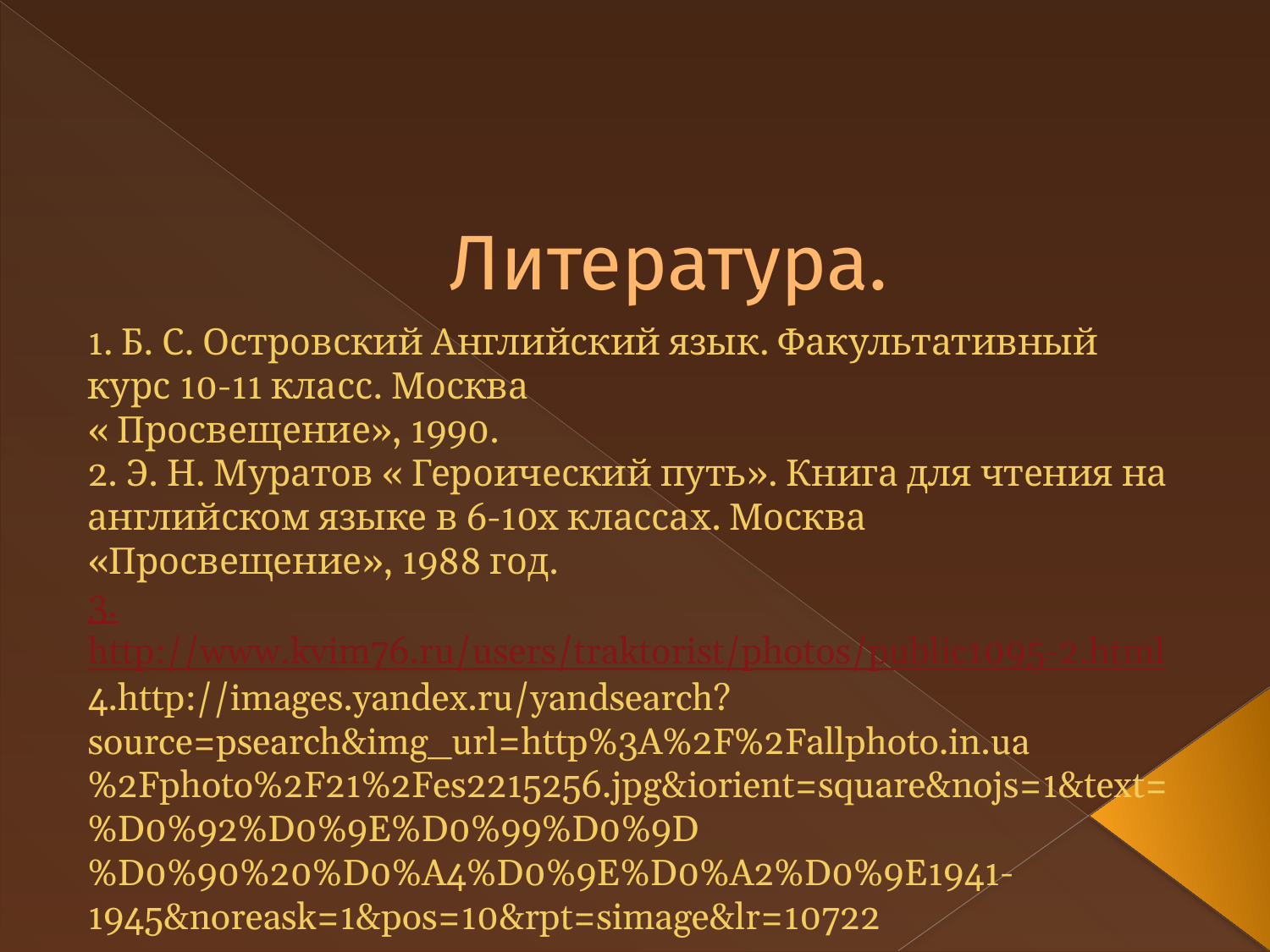

# Литература.
1. Б. С. Островский Английский язык. Факультативный курс 10-11 класс. Москва
« Просвещение», 1990.
2. Э. Н. Муратов « Героический путь». Книга для чтения на английском языке в 6-10х классах. Москва «Просвещение», 1988 год.
3.http://www.kvim76.ru/users/traktorist/photos/public1095-2.html
4.http://images.yandex.ru/yandsearch?source=psearch&img_url=http%3A%2F%2Fallphoto.in.ua%2Fphoto%2F21%2Fes2215256.jpg&iorient=square&nojs=1&text=%D0%92%D0%9E%D0%99%D0%9D%D0%90%20%D0%A4%D0%9E%D0%A2%D0%9E1941-1945&noreask=1&pos=10&rpt=simage&lr=10722